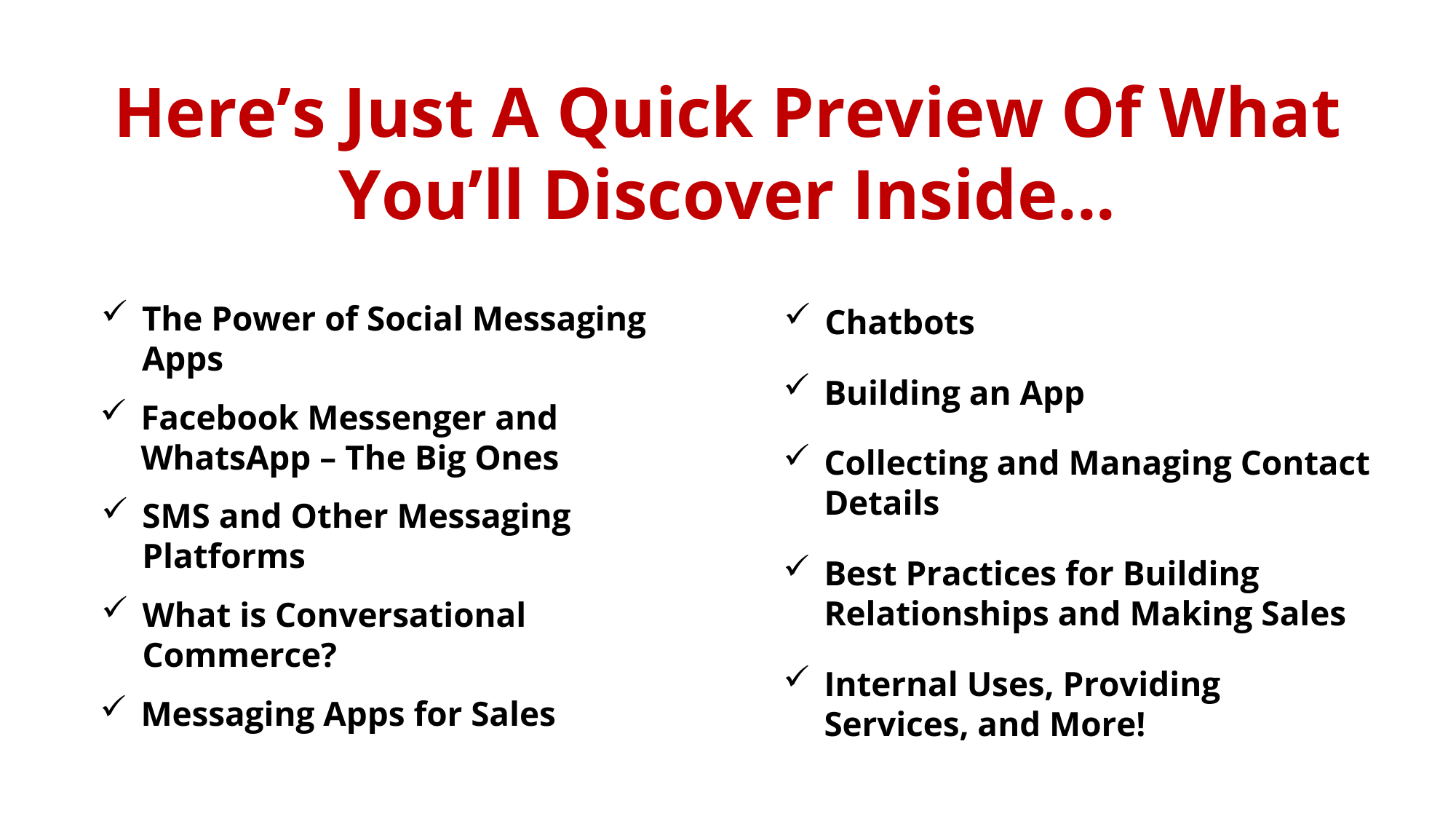

Here’s Just A Quick Preview Of What You’ll Discover Inside...
The Power of Social Messaging Apps
Chatbots
Building an App
Facebook Messenger and WhatsApp – The Big Ones
Collecting and Managing Contact Details
SMS and Other Messaging Platforms
Best Practices for Building Relationships and Making Sales
What is Conversational Commerce?
Internal Uses, Providing Services, and More!
Messaging Apps for Sales